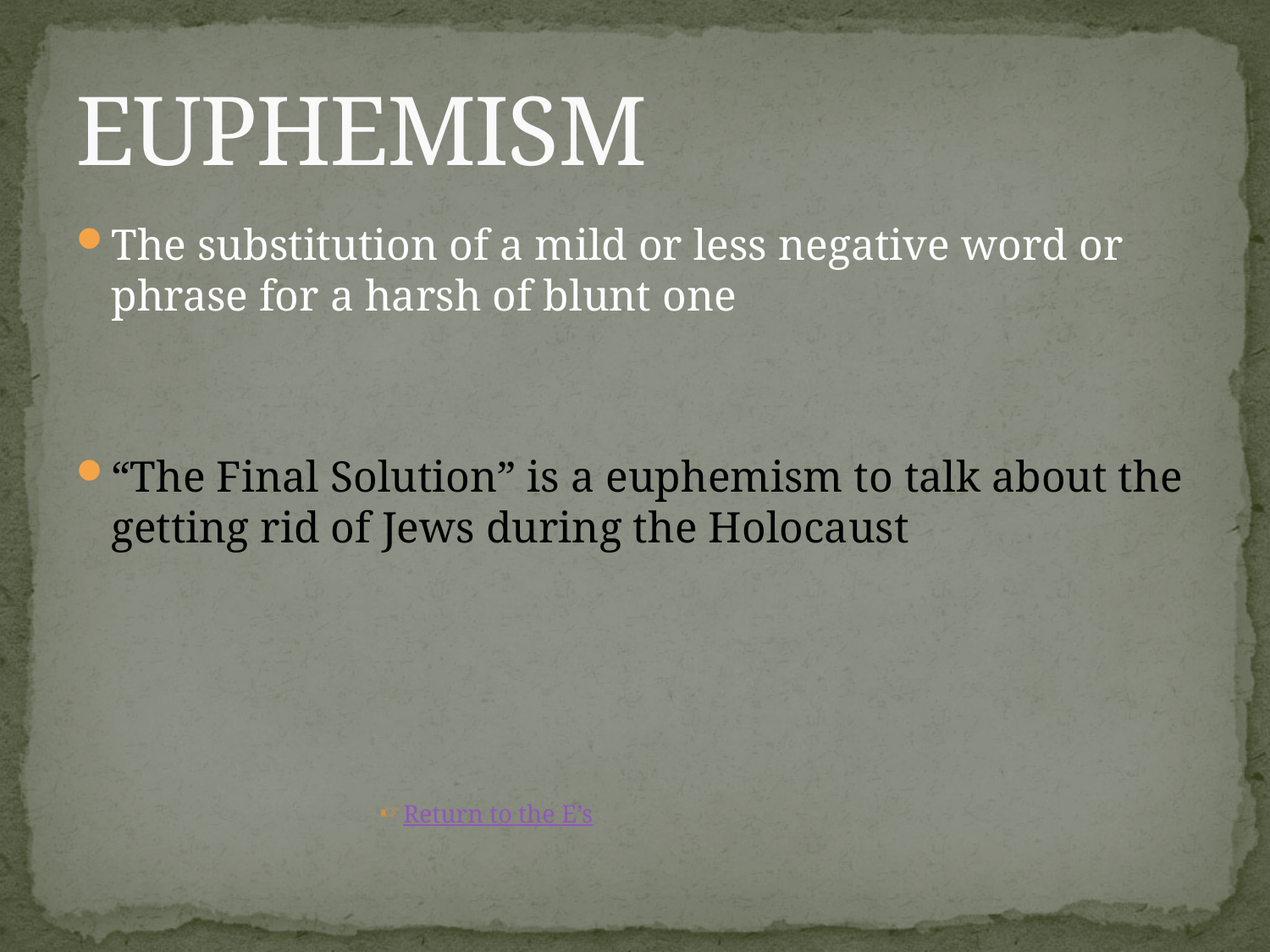

# EUPHEMISM
The substitution of a mild or less negative word or phrase for a harsh of blunt one

“The Final Solution” is a euphemism to talk about the getting rid of Jews during the Holocaust

Return to the E’s